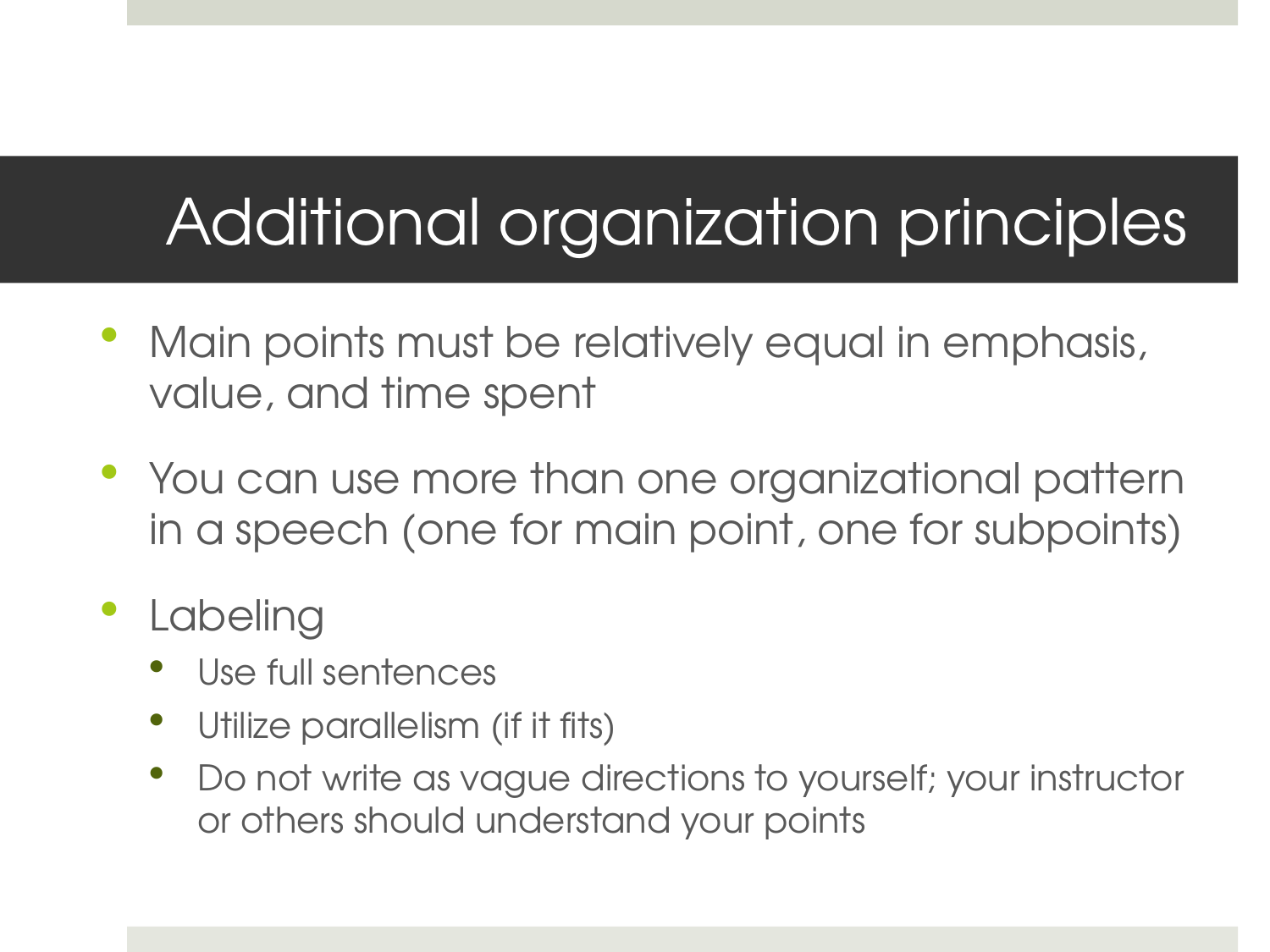

# Additional organization principles
Main points must be relatively equal in emphasis, value, and time spent
You can use more than one organizational pattern in a speech (one for main point, one for subpoints)
Labeling
Use full sentences
Utilize parallelism (if it fits)
Do not write as vague directions to yourself; your instructor or others should understand your points